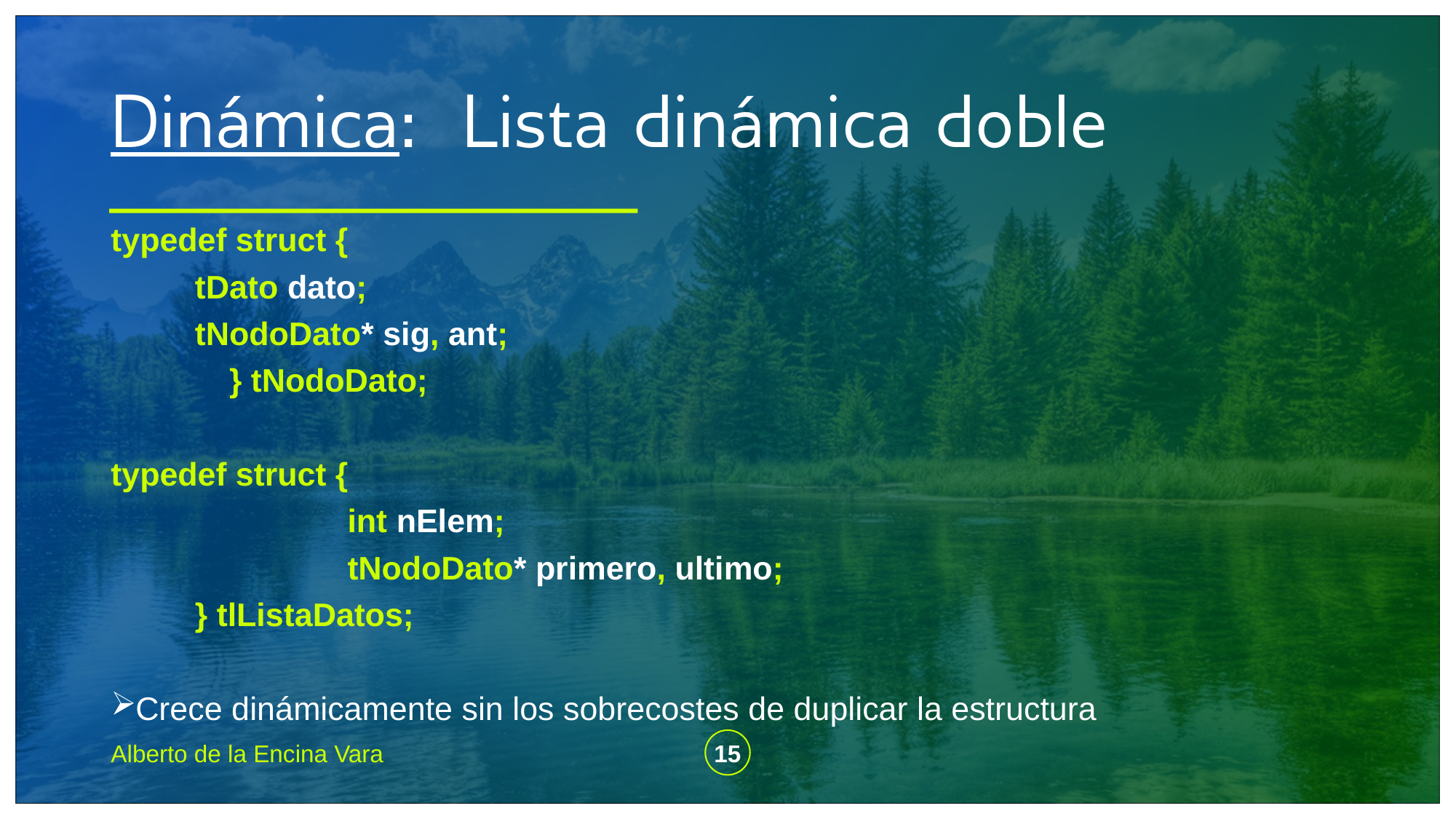

# Dinámica:  Lista dinámica doble
typedef struct {
		tDato dato;
 		tNodoDato* sig, ant;
             } tNodoDato;

typedef struct {
                          int nElem;
                          tNodoDato* primero, ultimo;
	} tlListaDatos;

Crece dinámicamente sin los sobrecostes de duplicar la estructura
Alberto de la Encina Vara
15